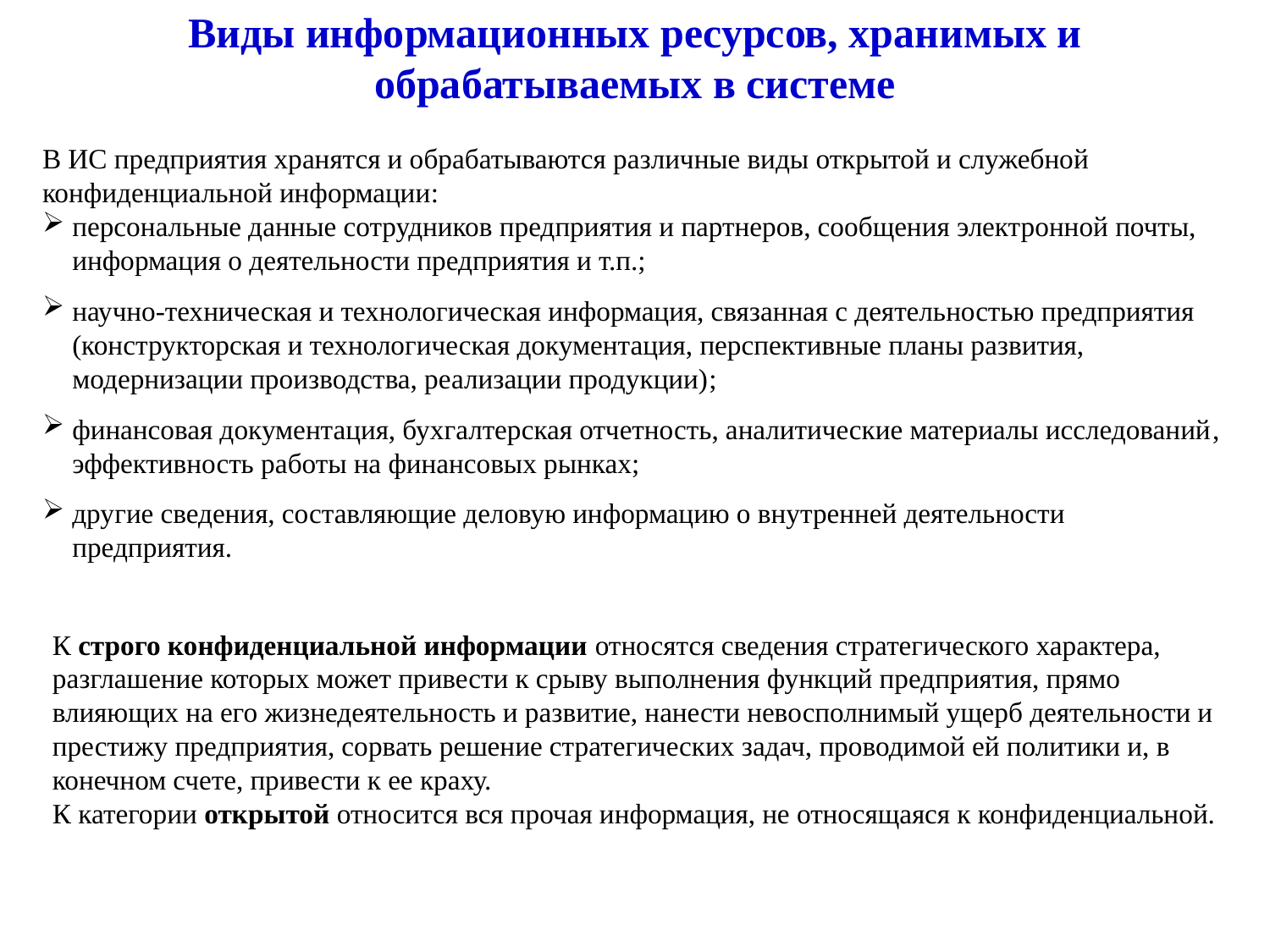

Виды информационных ресурсов, хранимых и обрабатываемых в системе

В ИС предприятия хранятся и обрабатываются различные виды открытой и служебной конфиденциальной информации:
персональные данные сотрудников предприятия и партнеров, сообщения электронной почты, информация о деятельности предприятия и т.п.;

научно-техническая и технологическая информация, связанная с деятельностью предприятия (конструкторская и технологическая документация, перспективные планы развития, модернизации производства, реализации продукции);

финансовая документация, бухгалтерская отчетность, аналитические материалы исследований, эффективность работы на финансовых рынках;

другие сведения, составляющие деловую информацию о внутренней деятельности предприятия.

К строго конфиденциальной информации относятся сведения стратегического характера, разглашение которых может привести к срыву выполнения функций предприятия, прямо влияющих на его жизнедеятельность и развитие, нанести невосполнимый ущерб деятельности и престижу предприятия, сорвать решение стратегических задач, проводимой ей политики и, в конечном счете, привести к ее краху.
К категории открытой относится вся прочая информация, не относящаяся к конфиденциальной.